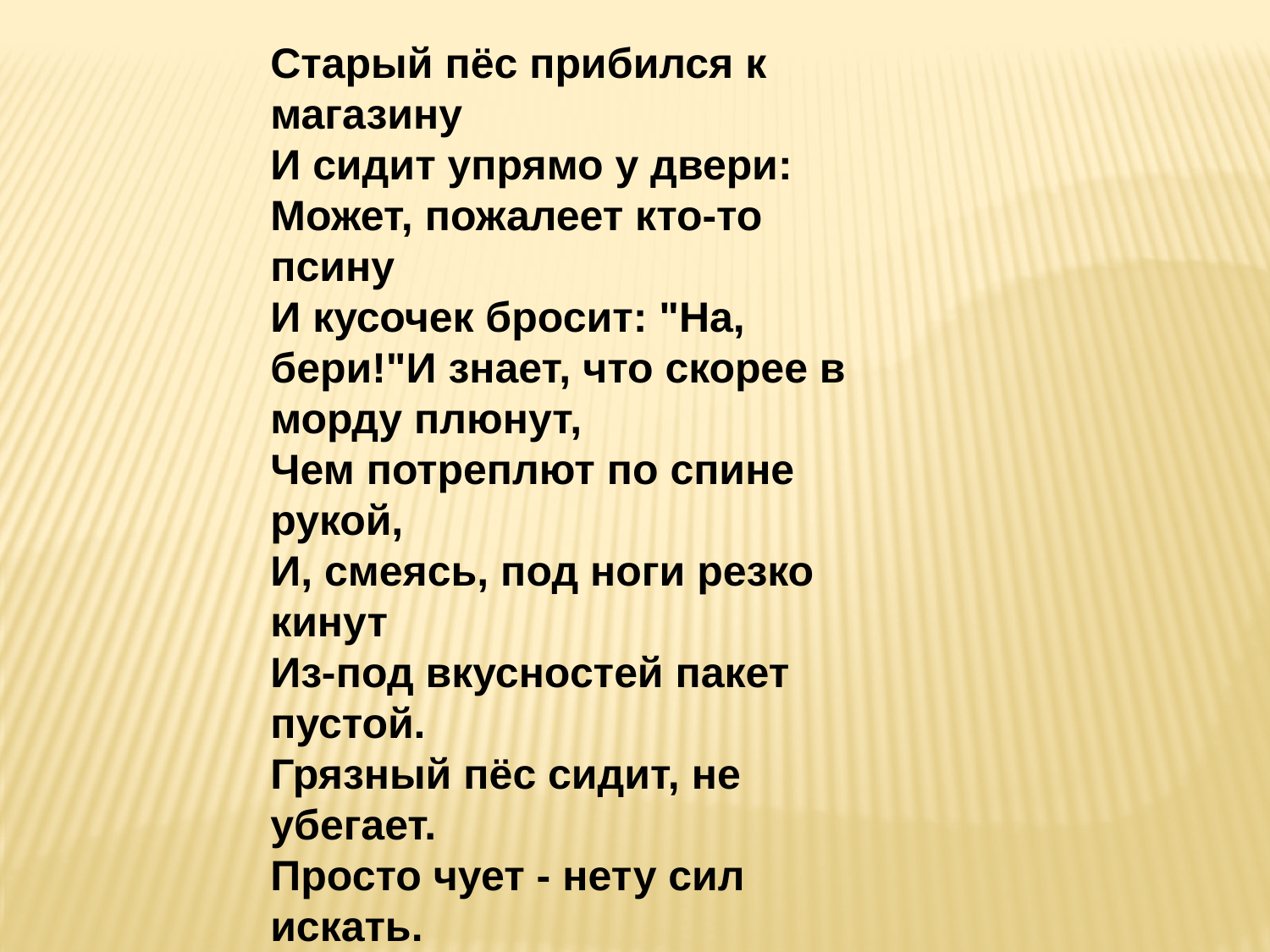

Старый пёс прибился к магазину 
И сидит упрямо у двери: 
Может, пожалеет кто-то псину 
И кусочек бросит: "На, бери!"И знает, что скорее в морду плюнут, 
Чем потреплют по спине рукой, 
И, смеясь, под ноги резко кинут 
Из-под вкусностей пакет пустой.
Грязный пёс сидит, не убегает. 
Просто чует - нету сил искать. 
Боль внутри растёт, не отпускает: 
Остаётся лишь терпеть и ждать...
Может, кто-то добрый станет рядом 
И протянет колбасы кольцо... 
Пёс ему отплатит долгим взглядом 
И запомнит накрепко лицо.